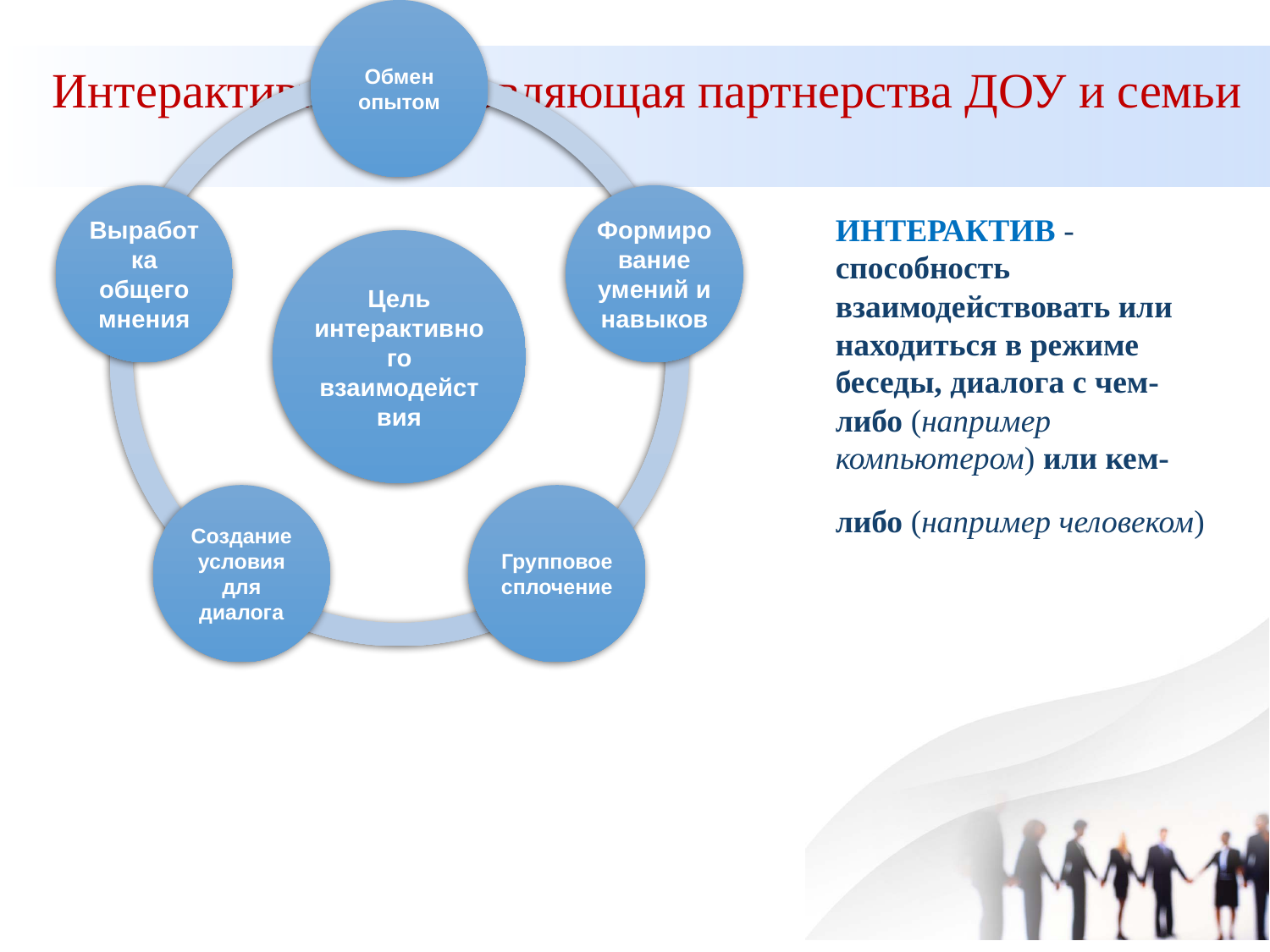

# Интерактивная состовляющая партнерства ДОУ и семьи
Цель интерактивного взаимодействия
Обмен опытом
Формирование умений и навыков
Групповое сплочение
Создание условия для диалога
Выработка общего мнения
ИНТЕРАКТИВ - способность взаимодействовать или находиться в режиме беседы, диалога с чем-либо (например компьютером) или кем-либо (например человеком)